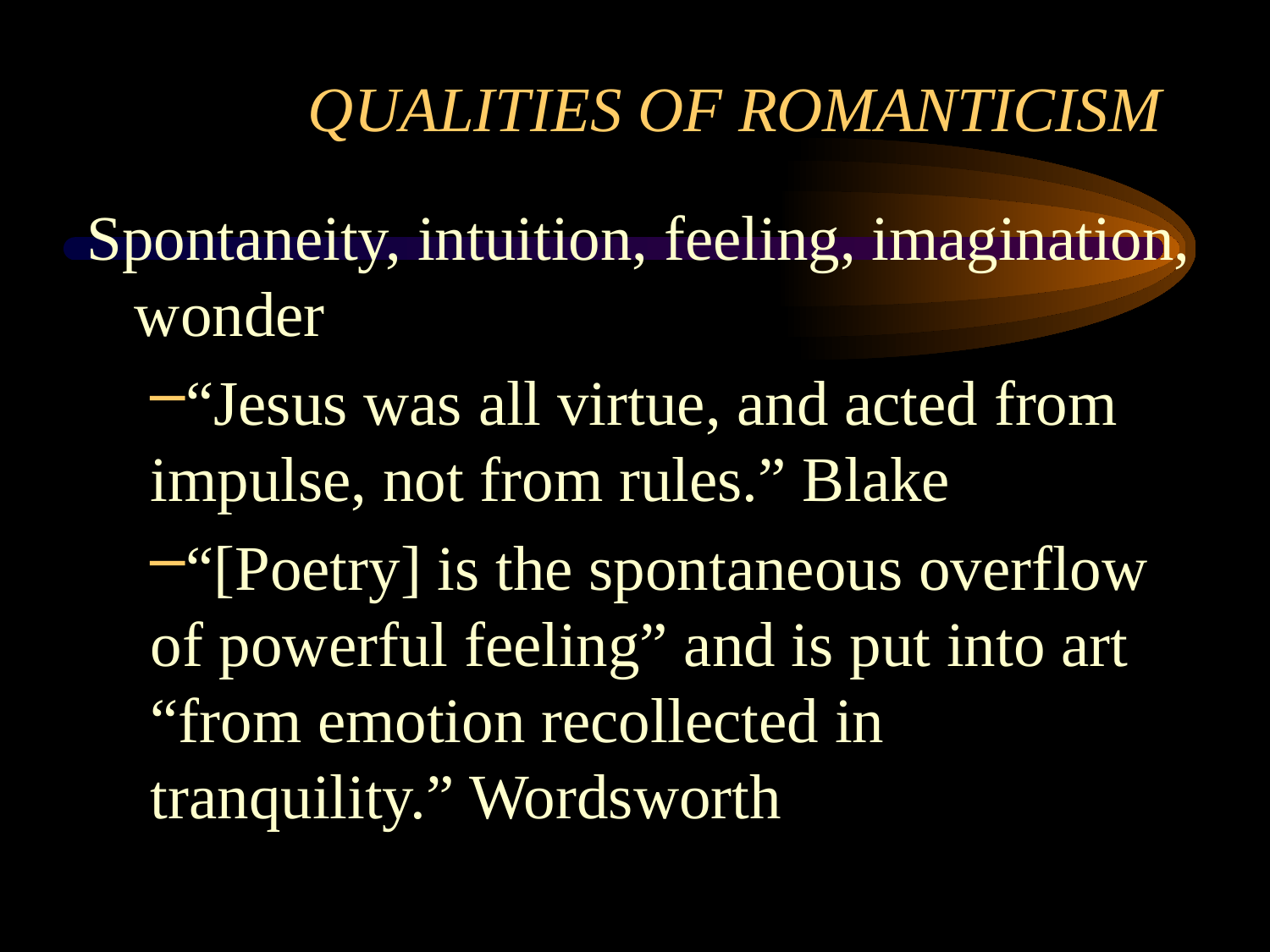

# QUALITIES OF ROMANTICISM
Spontaneity, intuition, feeling, imagination, wonder
“Jesus was all virtue, and acted from impulse, not from rules.” Blake
“[Poetry] is the spontaneous overflow of powerful feeling” and is put into art “from emotion recollected in tranquility.” Wordsworth